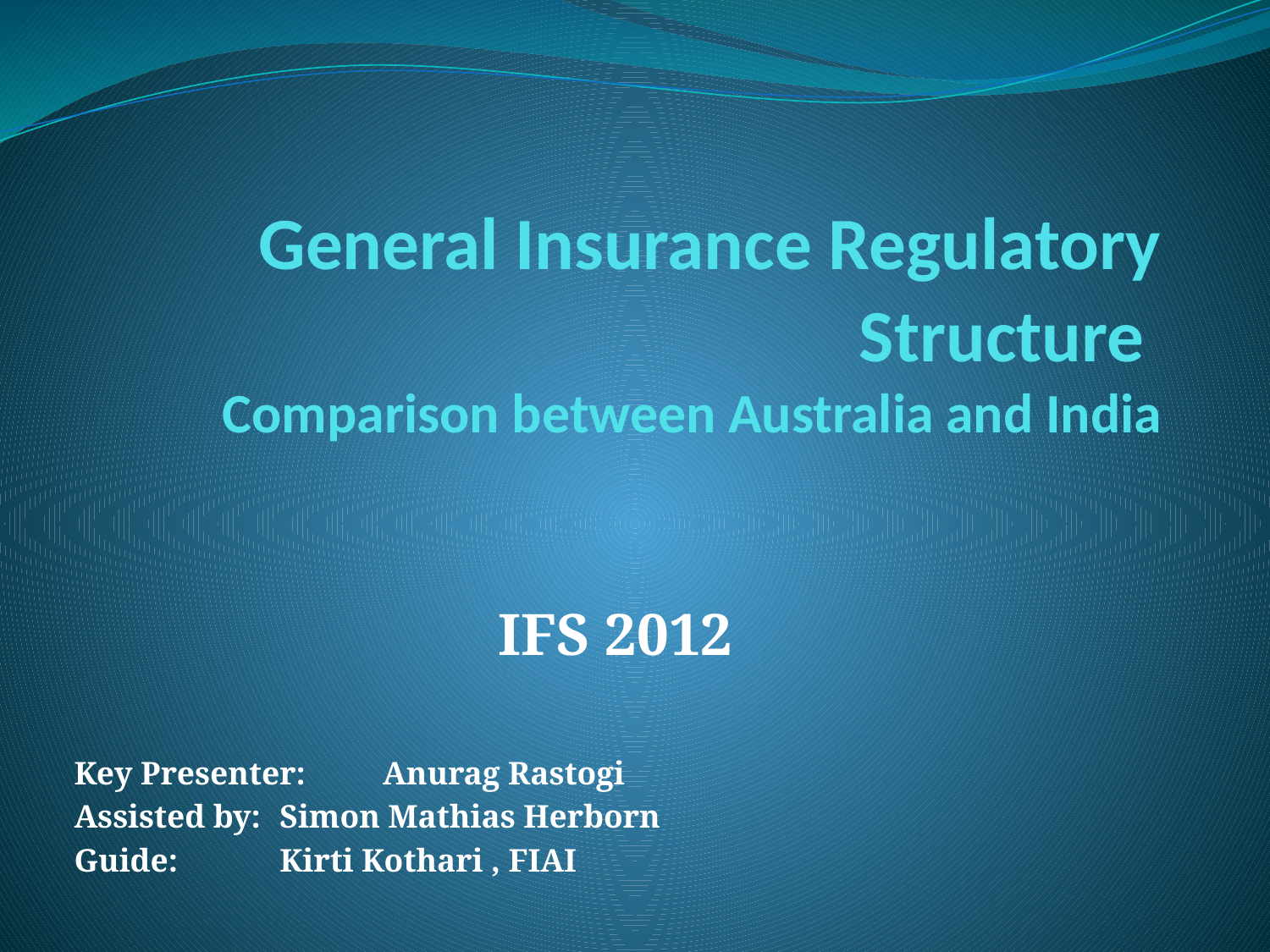

# General Insurance Regulatory Structure Comparison between Australia and India
IFS 2012

Key Presenter:				Anurag Rastogi
Assisted by:				Simon Mathias Herborn
Guide:					Kirti Kothari , FIAI